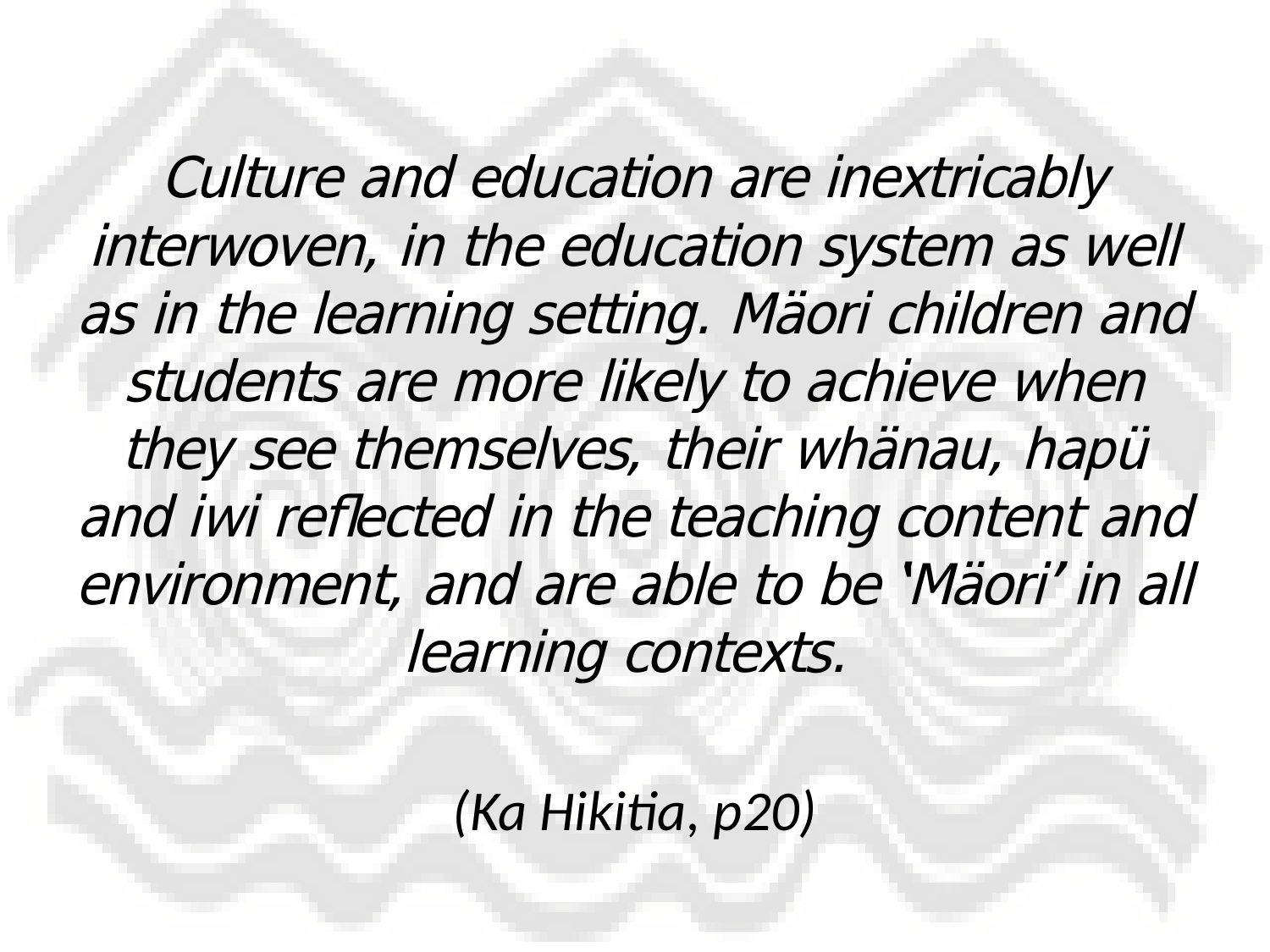

Culture and education are inextricably interwoven, in the education system as well as in the learning setting. Mäori children and students are more likely to achieve when they see themselves, their whänau, hapü and iwi reﬂected in the teaching content and environment, and are able to be ‘Mäori’ in all learning contexts.

(Ka Hikitia, p20)